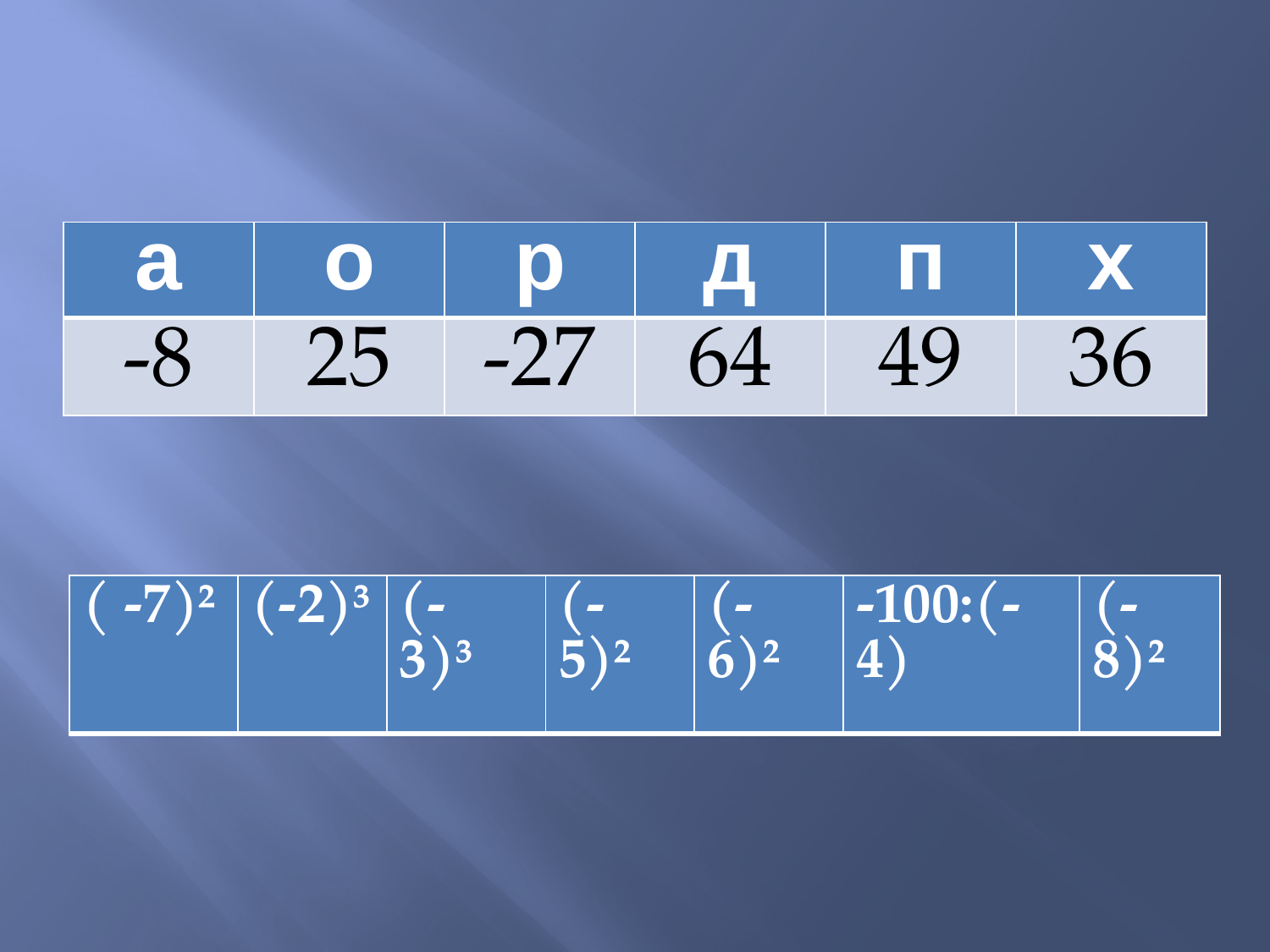

#
| а | о | р | д | п | х |
| --- | --- | --- | --- | --- | --- |
| -8 | 25 | -27 | 64 | 49 | 36 |
| ( -7)² | (-2)³ | (- 3)³ | (- 5)² | (- 6)² | -100:(-4) | (-8)² |
| --- | --- | --- | --- | --- | --- | --- |